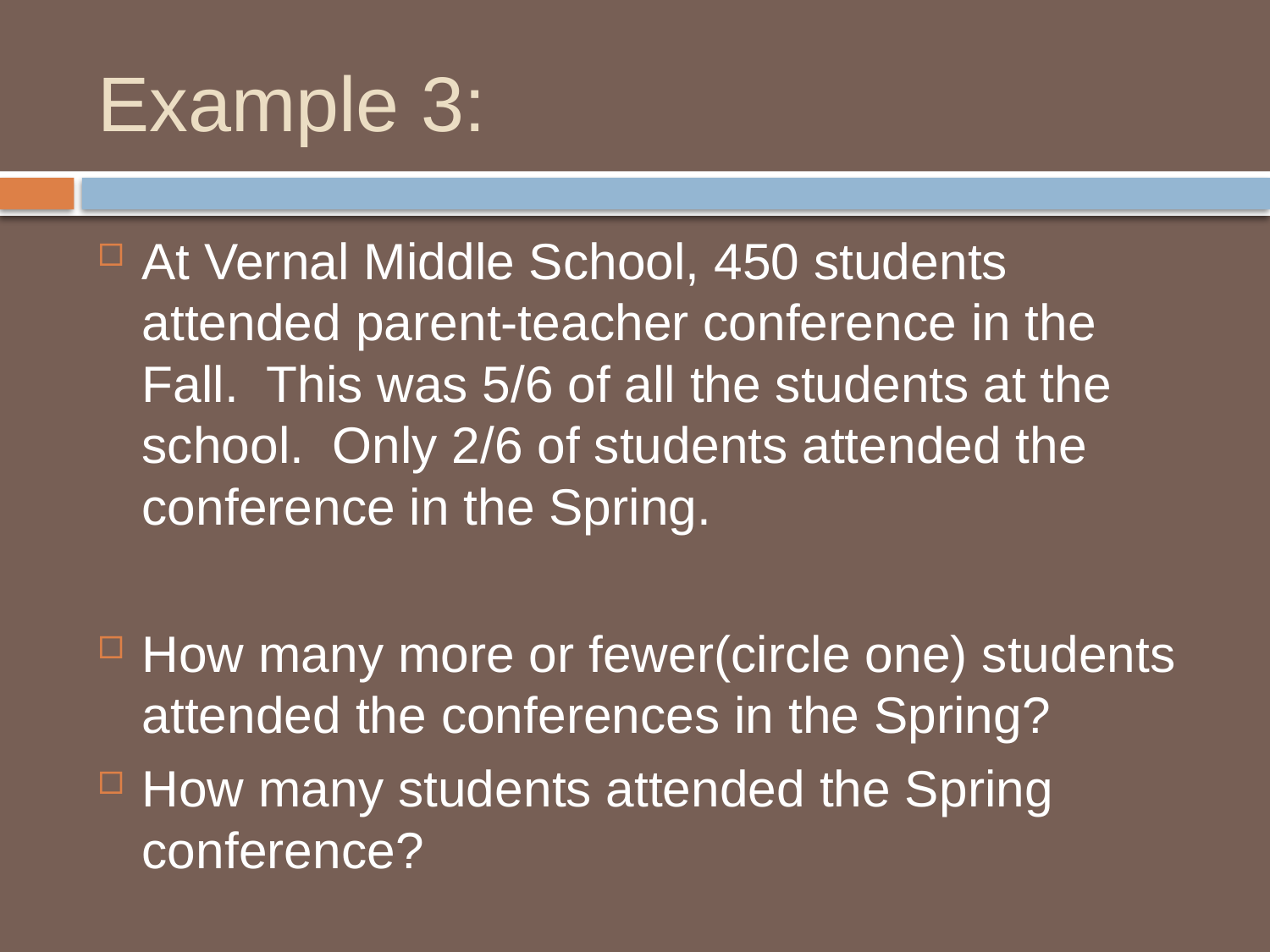

# Example 3:
At Vernal Middle School, 450 students attended parent-teacher conference in the Fall.  This was 5/6 of all the students at the school.  Only 2/6 of students attended the conference in the Spring.

How many more or fewer(circle one) students attended the conferences in the Spring?
How many students attended the Spring conference?